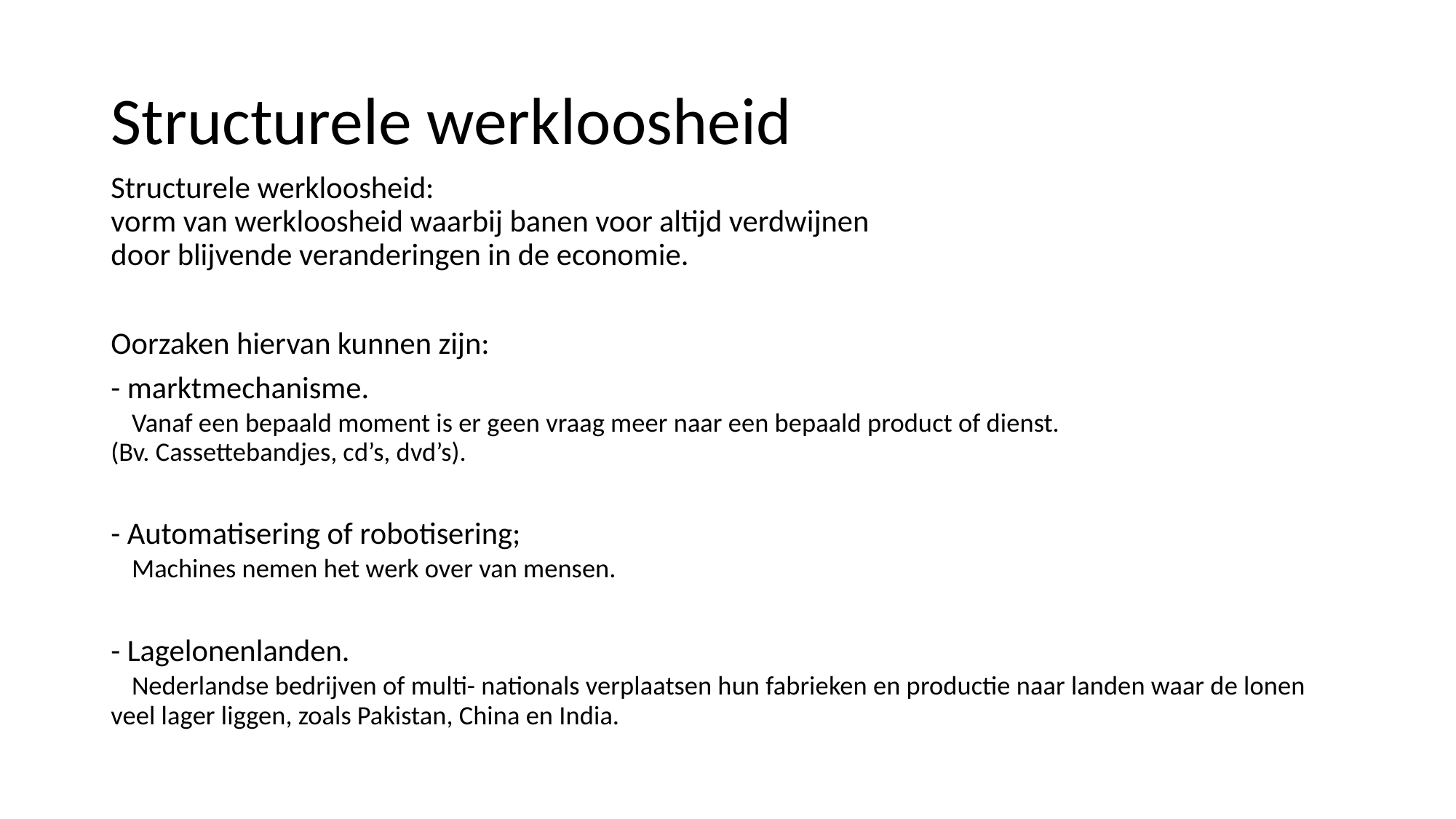

# Structurele werkloosheid
Structurele werkloosheid:
vorm van werkloosheid waarbij banen voor altijd verdwijnen
door blijvende veranderingen in de economie.

Oorzaken hiervan kunnen zijn:
- marktmechanisme.
   Vanaf een bepaald moment is er geen vraag meer naar een bepaald product of dienst.
(Bv. Cassettebandjes, cd’s, dvd’s).

- Automatisering of robotisering;
   Machines nemen het werk over van mensen.

- Lagelonenlanden.
   Nederlandse bedrijven of multi- nationals verplaatsen hun fabrieken en productie naar landen waar de lonen veel lager liggen, zoals Pakistan, China en India.